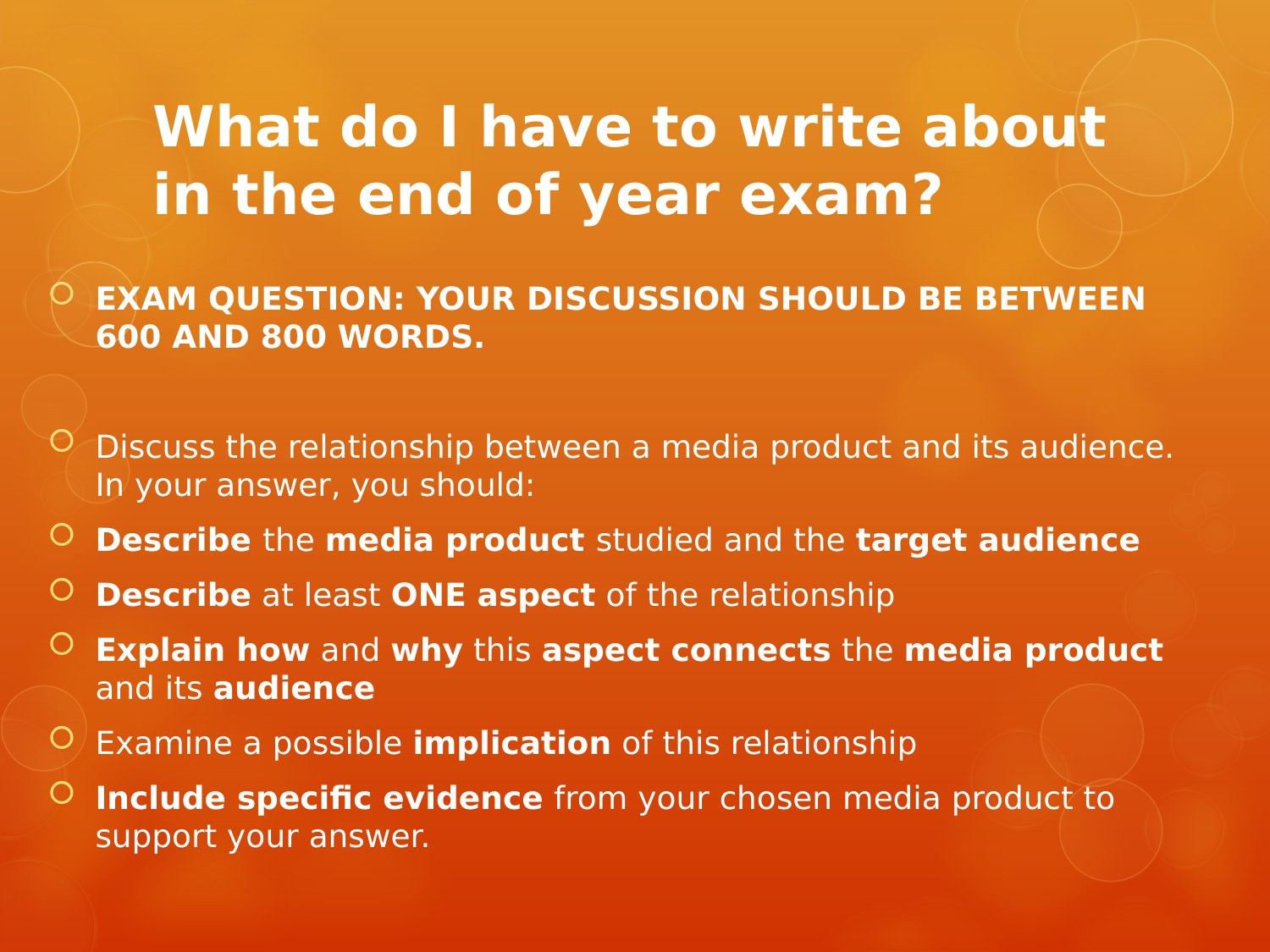

# What do I have to write about in the end of year exam?
EXAM question: Your discussion should be between 600 and 800 words.

Discuss the relationship between a media product and its audience. In your answer, you should:
Describe the media product studied and the target audience
Describe at least ONE aspect of the relationship
Explain how and why this aspect connects the media product and its audience
Examine a possible implication of this relationship
Include specific evidence from your chosen media product to support your answer.